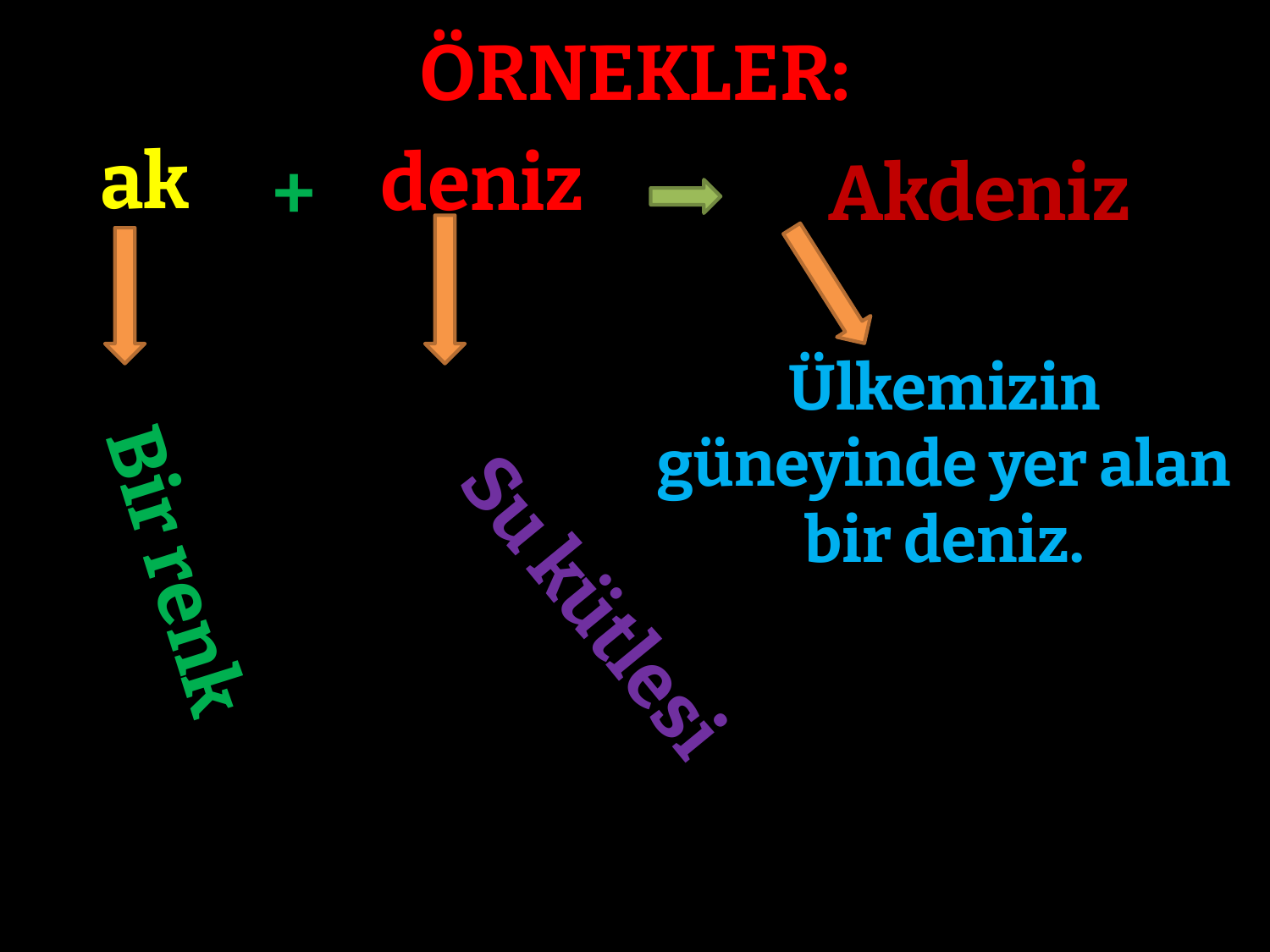

ÖRNEKLER:
ak
deniz
+
Akdeniz

#
Ülkemizin güneyinde yer alan bir deniz.
Bir renk
Su kütlesi